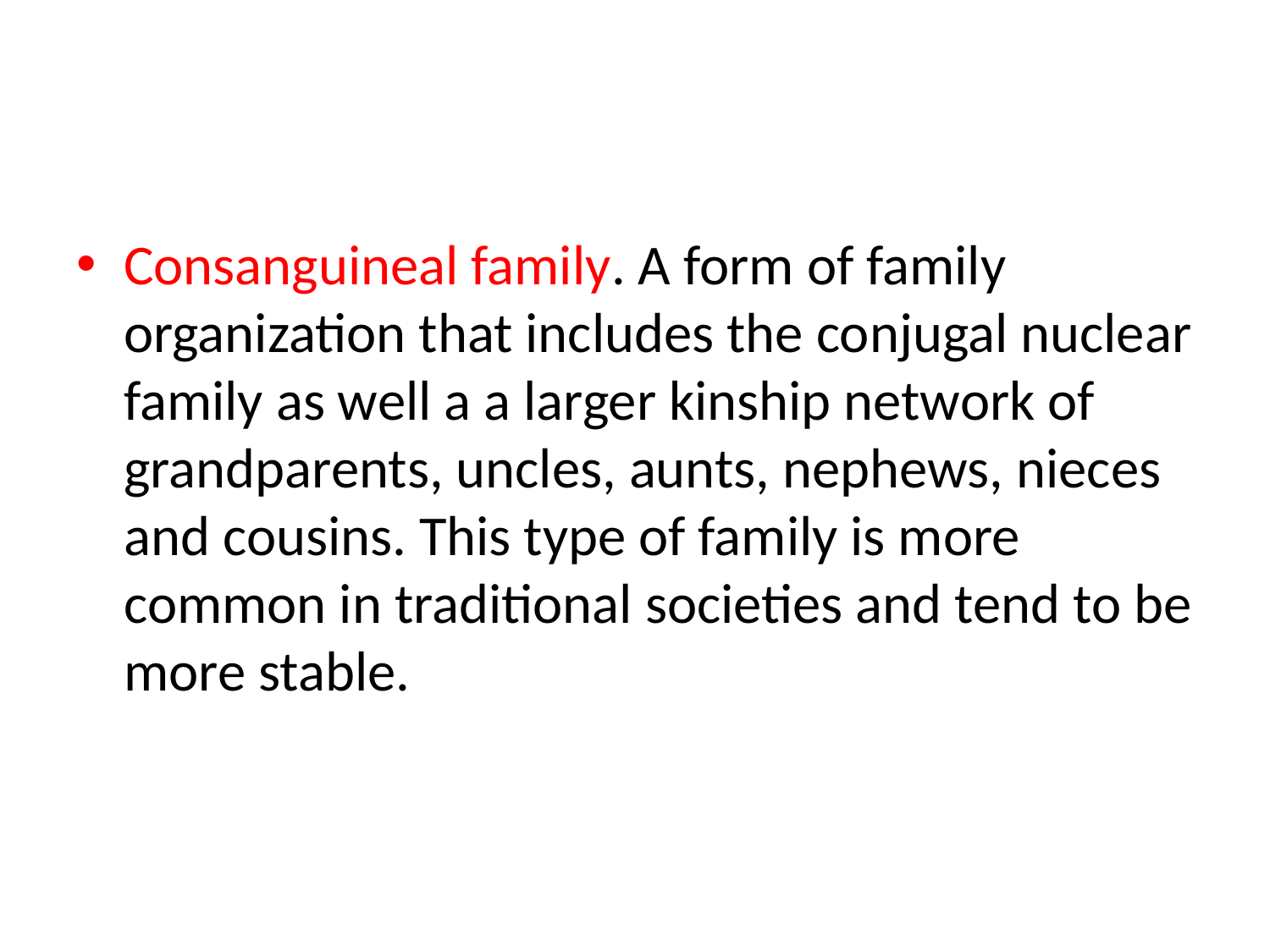

#
Consanguineal family. A form of family organization that includes the conjugal nuclear family as well a a larger kinship network of grandparents, uncles, aunts, nephews, nieces and cousins. This type of family is more common in traditional societies and tend to be more stable.